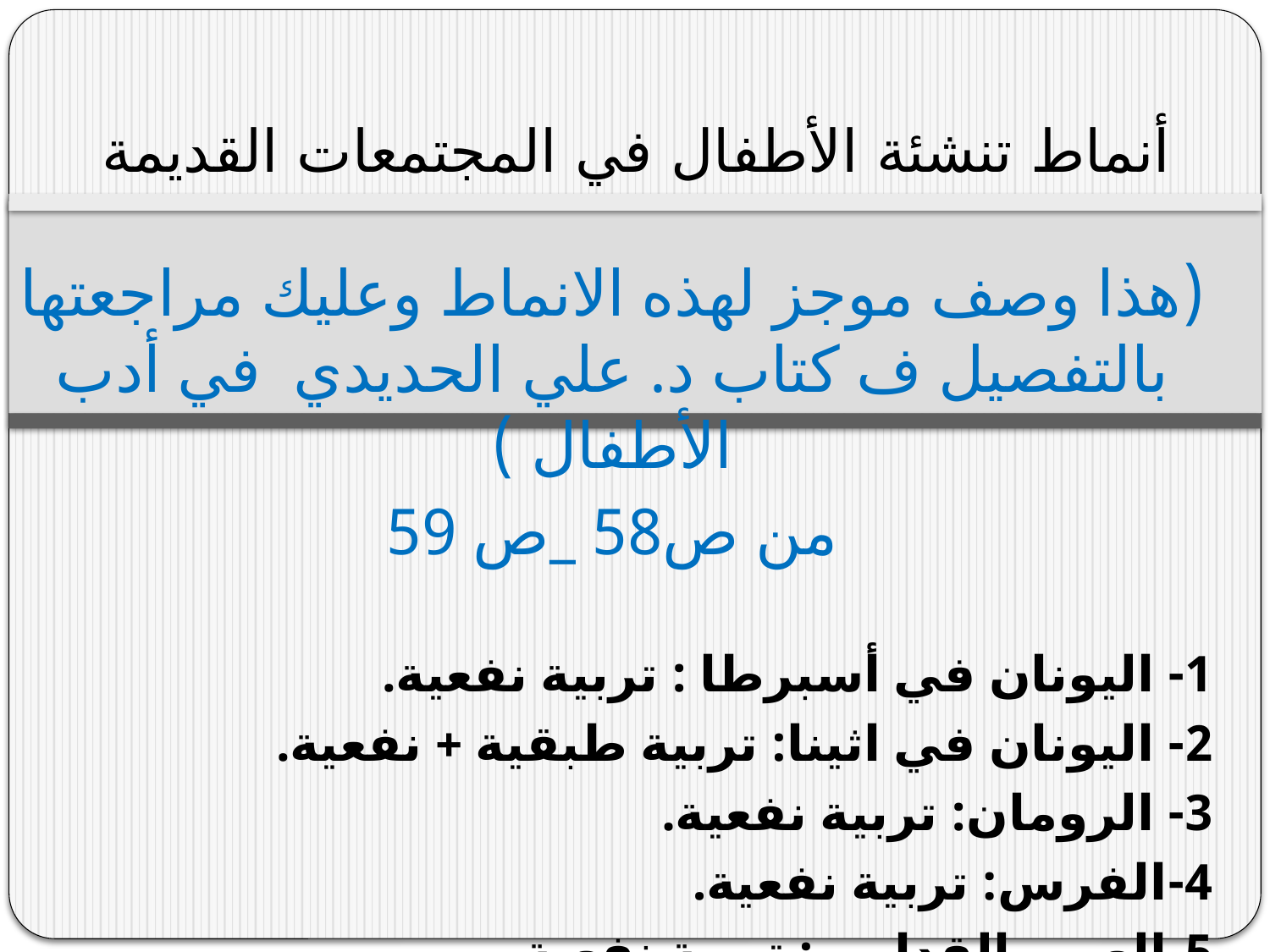

# أنماط تنشئة الأطفال في المجتمعات القديمة
(هذا وصف موجز لهذه الانماط وعليك مراجعتها بالتفصيل ف كتاب د. علي الحديدي  في أدب الأطفال )
من ص58 _ص 59

1- اليونان في أسبرطا : تربية نفعية.
2- اليونان في اثينا: تربية طبقية + نفعية.
3- الرومان: تربية نفعية.
4-الفرس: تربية نفعية.
5-العرب القدامى: تربية نفعية